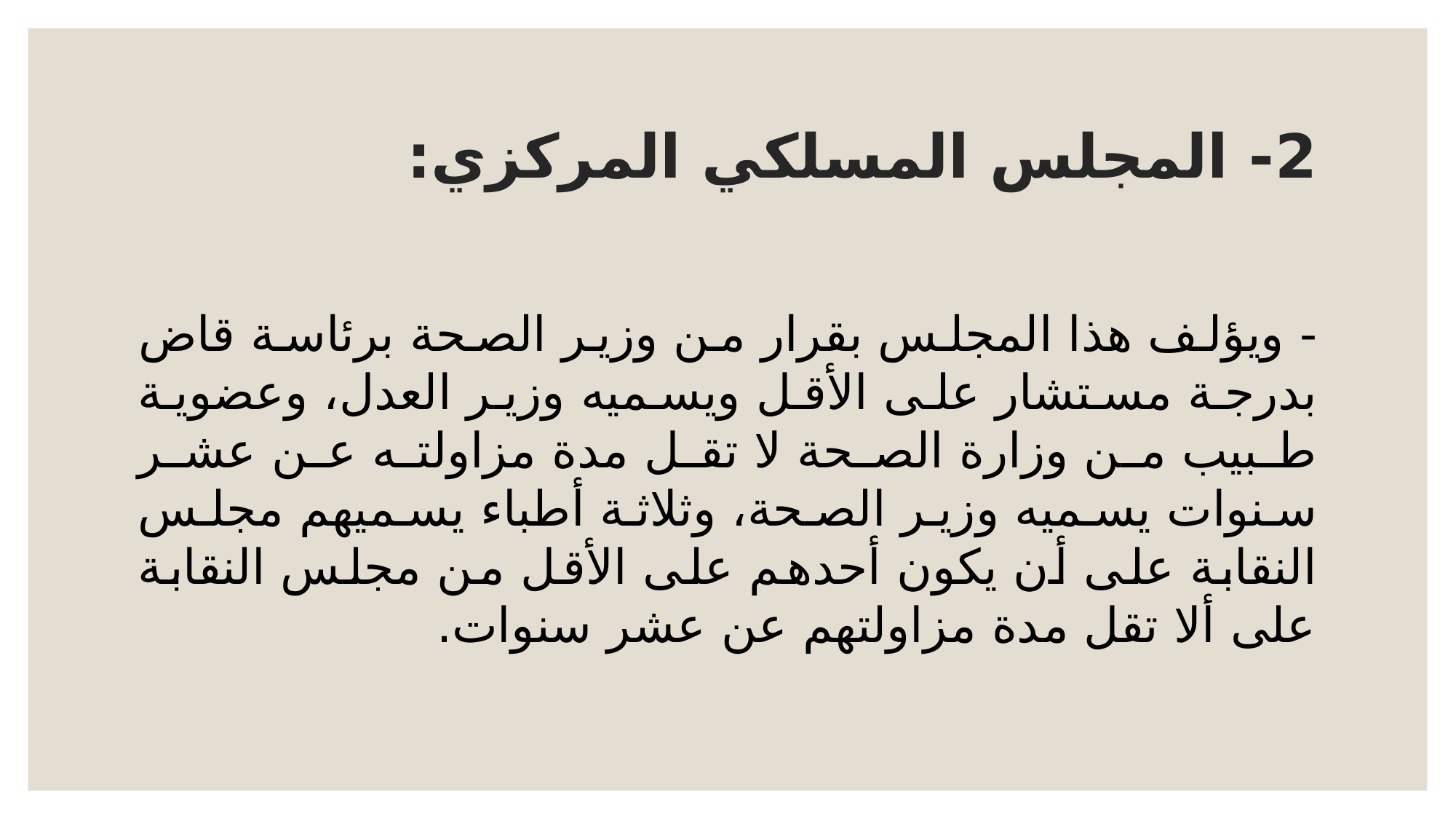

# 2- المجلس المسلكي المركزي:

- ويؤلف هذا المجلس بقرار من وزير الصحة برئاسة قاض بدرجة مستشار على الأقل ويسميه وزير العدل، وعضوية طبيب من وزارة الصحة لا تقل مدة مزاولته عن عشر سنوات يسميه وزير الصحة، وثلاثة أطباء يسميهم مجلس النقابة على أن يكون أحدهم على الأقل من مجلس النقابة على ألا تقل مدة مزاولتهم عن عشر سنوات.